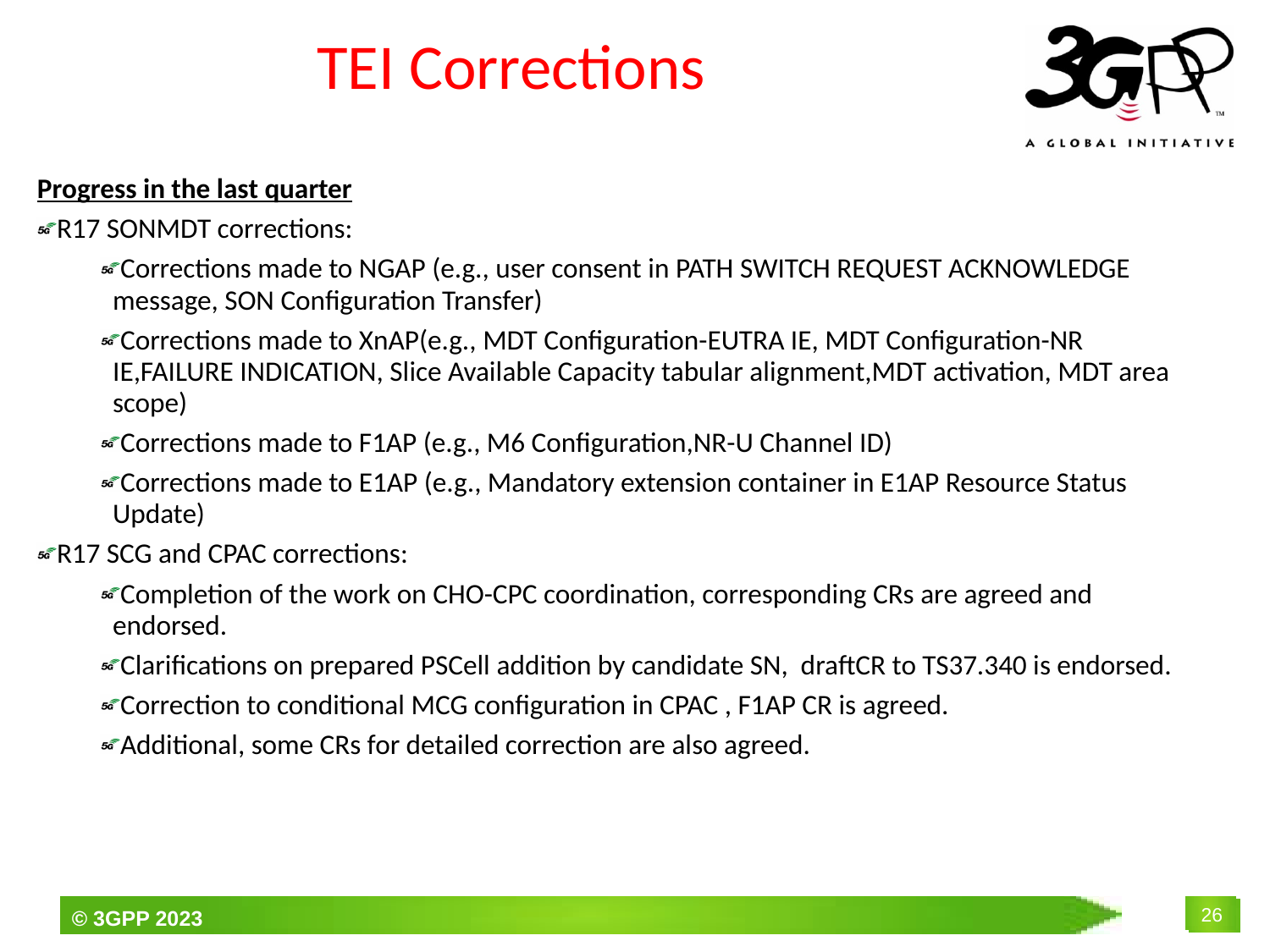

# TEI Corrections
Progress in the last quarter
R17 SONMDT corrections:
Corrections made to NGAP (e.g., user consent in PATH SWITCH REQUEST ACKNOWLEDGE message, SON Configuration Transfer)
Corrections made to XnAP(e.g., MDT Configuration-EUTRA IE, MDT Configuration-NR IE,FAILURE INDICATION, Slice Available Capacity tabular alignment,MDT activation, MDT area scope)
Corrections made to F1AP (e.g., M6 Configuration,NR-U Channel ID)
Corrections made to E1AP (e.g., Mandatory extension container in E1AP Resource Status Update)
R17 SCG and CPAC corrections:
Completion of the work on CHO-CPC coordination, corresponding CRs are agreed and endorsed.
Clarifications on prepared PSCell addition by candidate SN,  draftCR to TS37.340 is endorsed.
Correction to conditional MCG configuration in CPAC , F1AP CR is agreed.
Additional, some CRs for detailed correction are also agreed.

26